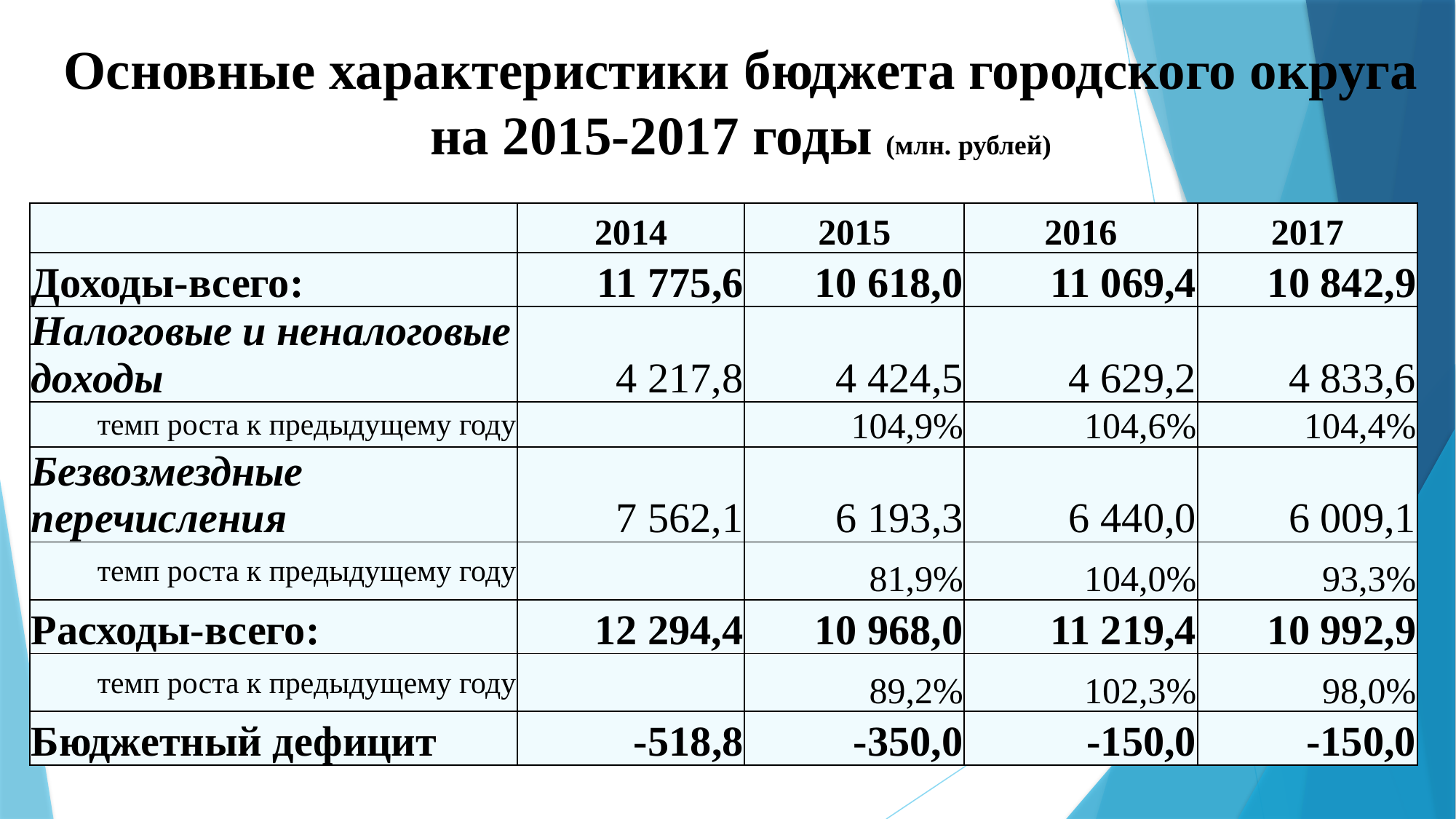

# Основные характеристики бюджета городского округа на 2015-2017 годы (млн. рублей)
|  | 2014 | 2015 | 2016 | 2017 |
| --- | --- | --- | --- | --- |
| Доходы-всего: | 11 775,6 | 10 618,0 | 11 069,4 | 10 842,9 |
| Налоговые и неналоговые доходы | 4 217,8 | 4 424,5 | 4 629,2 | 4 833,6 |
| темп роста к предыдущему году |  | 104,9% | 104,6% | 104,4% |
| Безвозмездные перечисления | 7 562,1 | 6 193,3 | 6 440,0 | 6 009,1 |
| темп роста к предыдущему году |  | 81,9% | 104,0% | 93,3% |
| Расходы-всего: | 12 294,4 | 10 968,0 | 11 219,4 | 10 992,9 |
| темп роста к предыдущему году |  | 89,2% | 102,3% | 98,0% |
| Бюджетный дефицит | -518,8 | -350,0 | -150,0 | -150,0 |
24